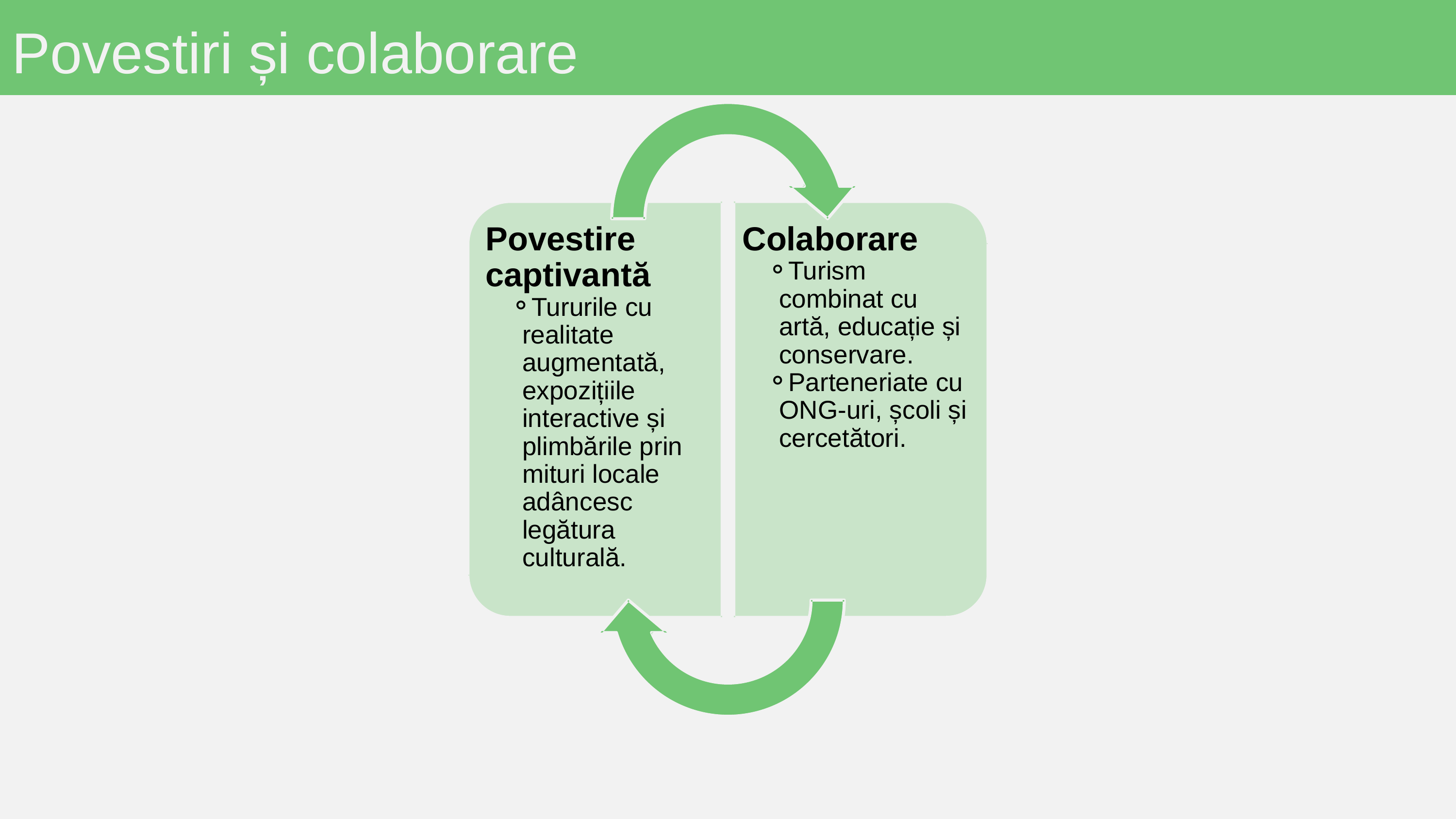

Povestiri și colaborare

Povestire captivantă
Tururile cu realitate augmentată, expozițiile interactive și plimbările prin mituri locale adâncesc legătura culturală.
Colaborare
Turism combinat cu artă, educație și conservare.
Parteneriate cu ONG-uri, școli și cercetători.